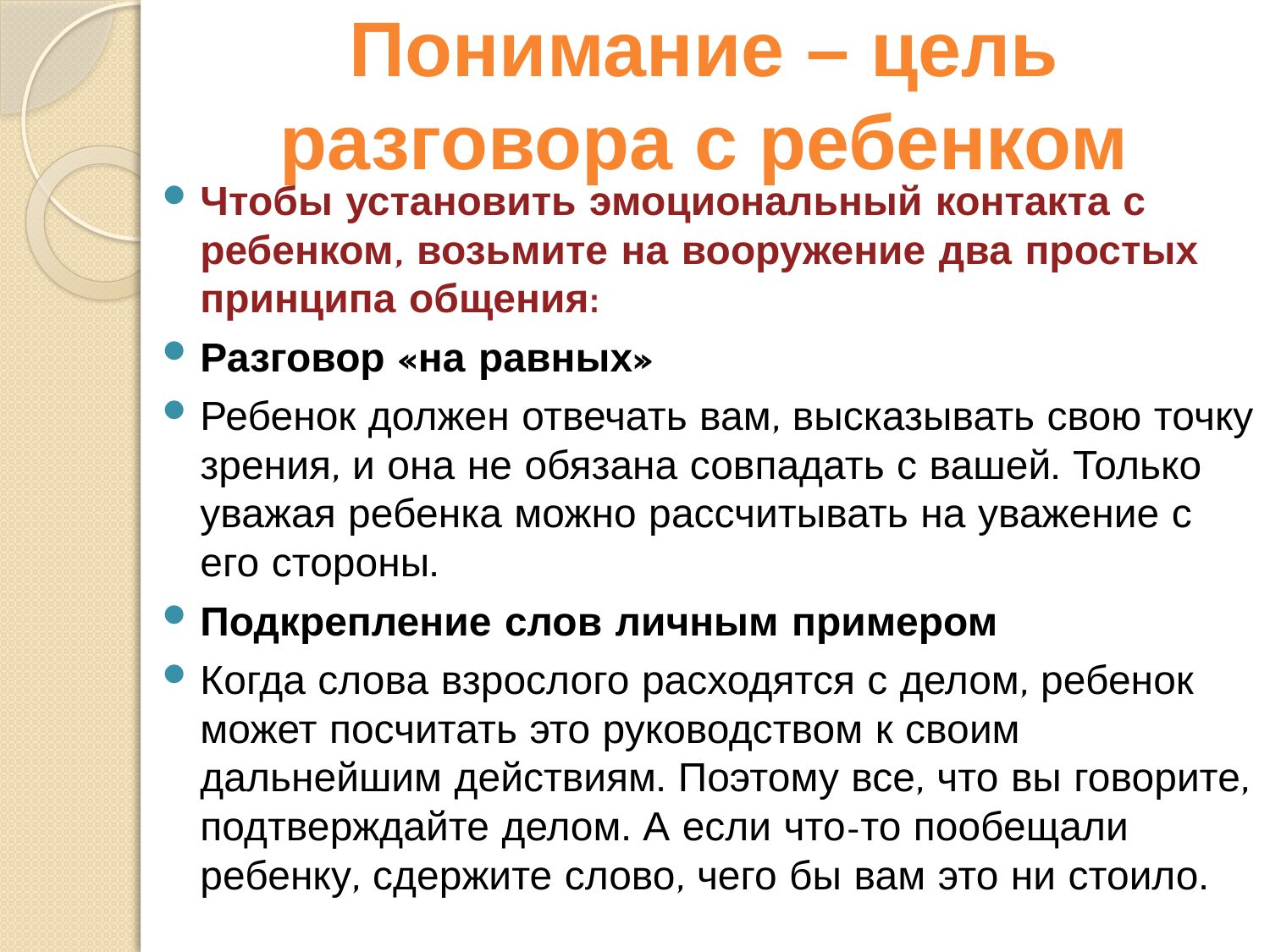

# Понимание – цель разговора с ребенком
Чтобы установить эмоциональный контакта с ребенком, возьмите на вооружение два простых принципа общения:
Разговор «на равных»
Ребенок должен отвечать вам, высказывать свою точку зрения, и она не обязана совпадать с вашей. Только уважая ребенка можно рассчитывать на уважение с его стороны.
Подкрепление слов личным примером
Когда слова взрослого расходятся с делом, ребенок может посчитать это руководством к своим дальнейшим действиям. Поэтому все, что вы говорите, подтверждайте делом. А если что-то пообещали ребенку, сдержите слово, чего бы вам это ни стоило.